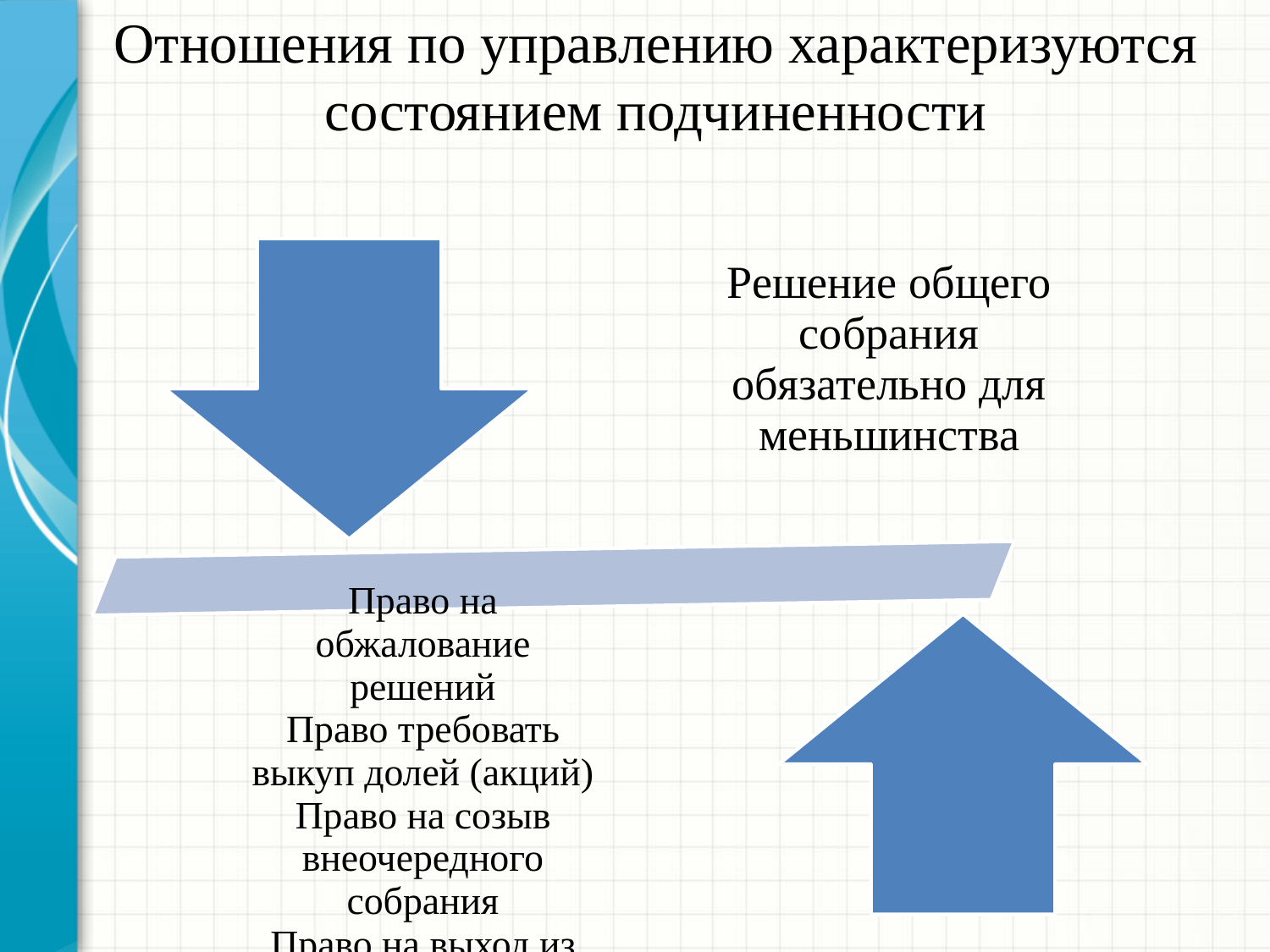

# Отношения по управлению характеризуются состоянием подчиненности
Решение общего собрания обязательно для меньшинства
Право на обжалование решений
Право требовать выкуп долей (акций)
Право на созыв внеочередного собрания